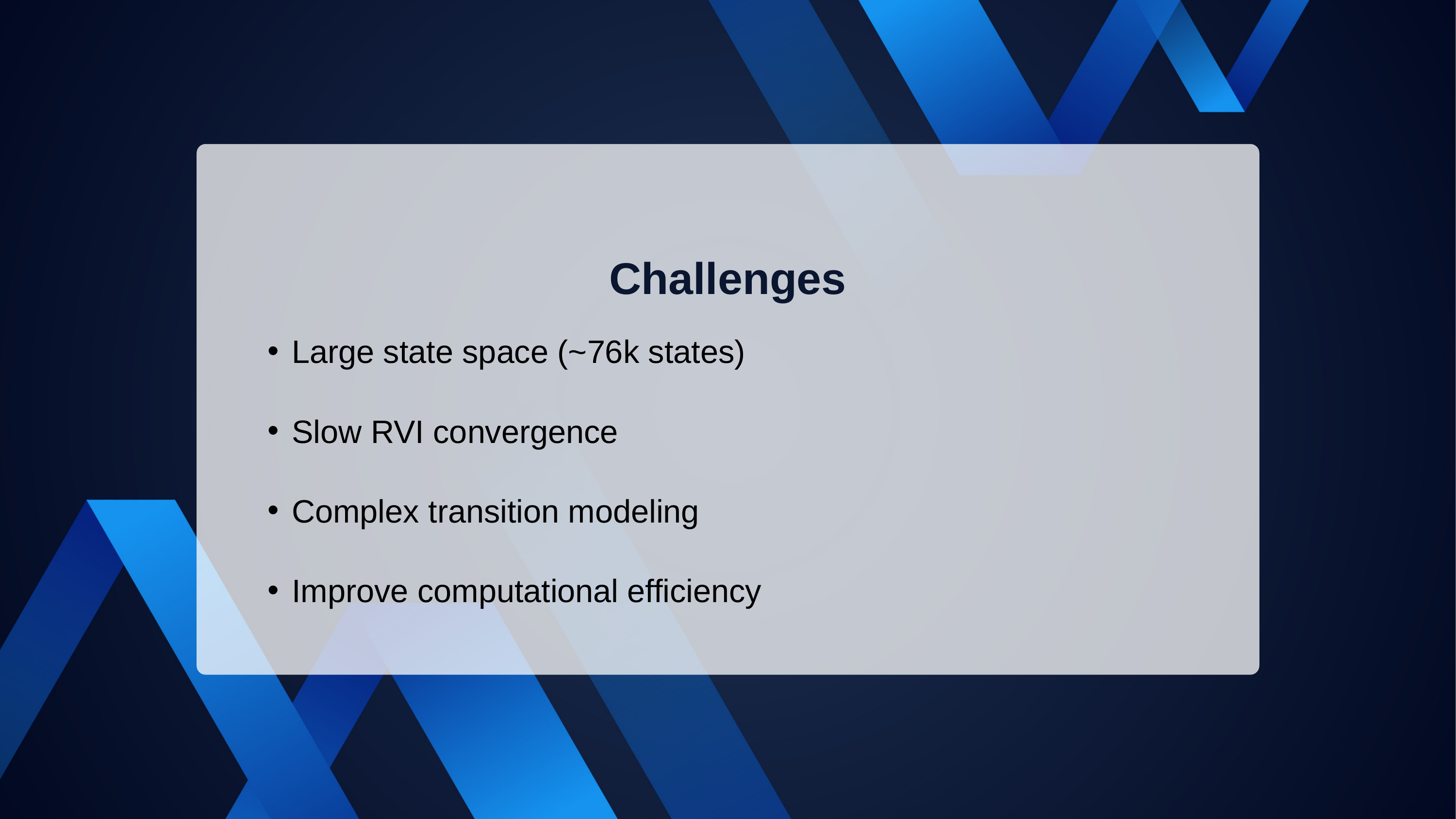

Challenges
Large state space (~76k states)

Slow RVI convergence

Complex transition modeling

Improve computational efficiency